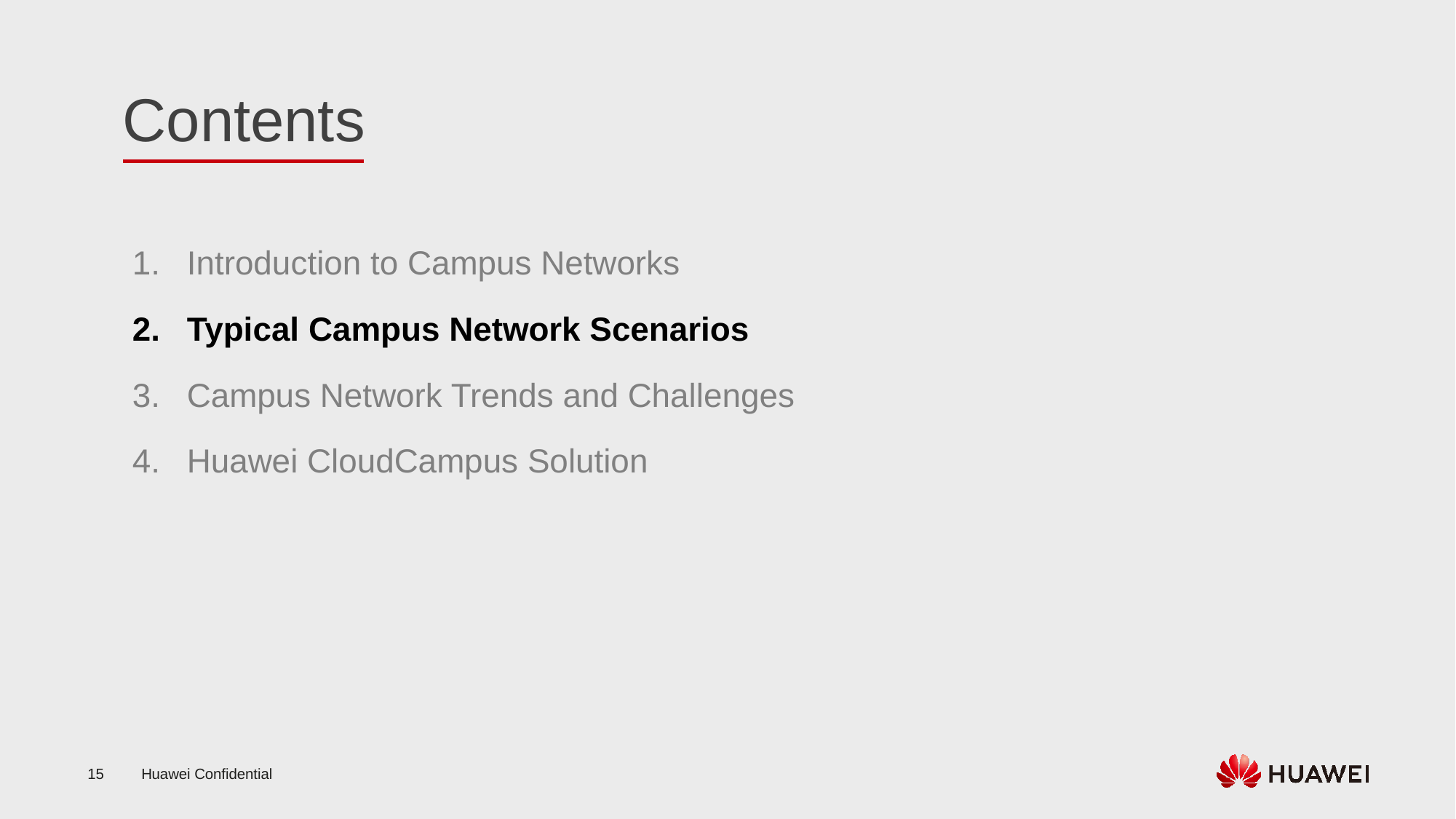

Introduction to Campus Networks
Typical Campus Network Scenarios
Campus Network Trends and Challenges
Huawei CloudCampus Solution